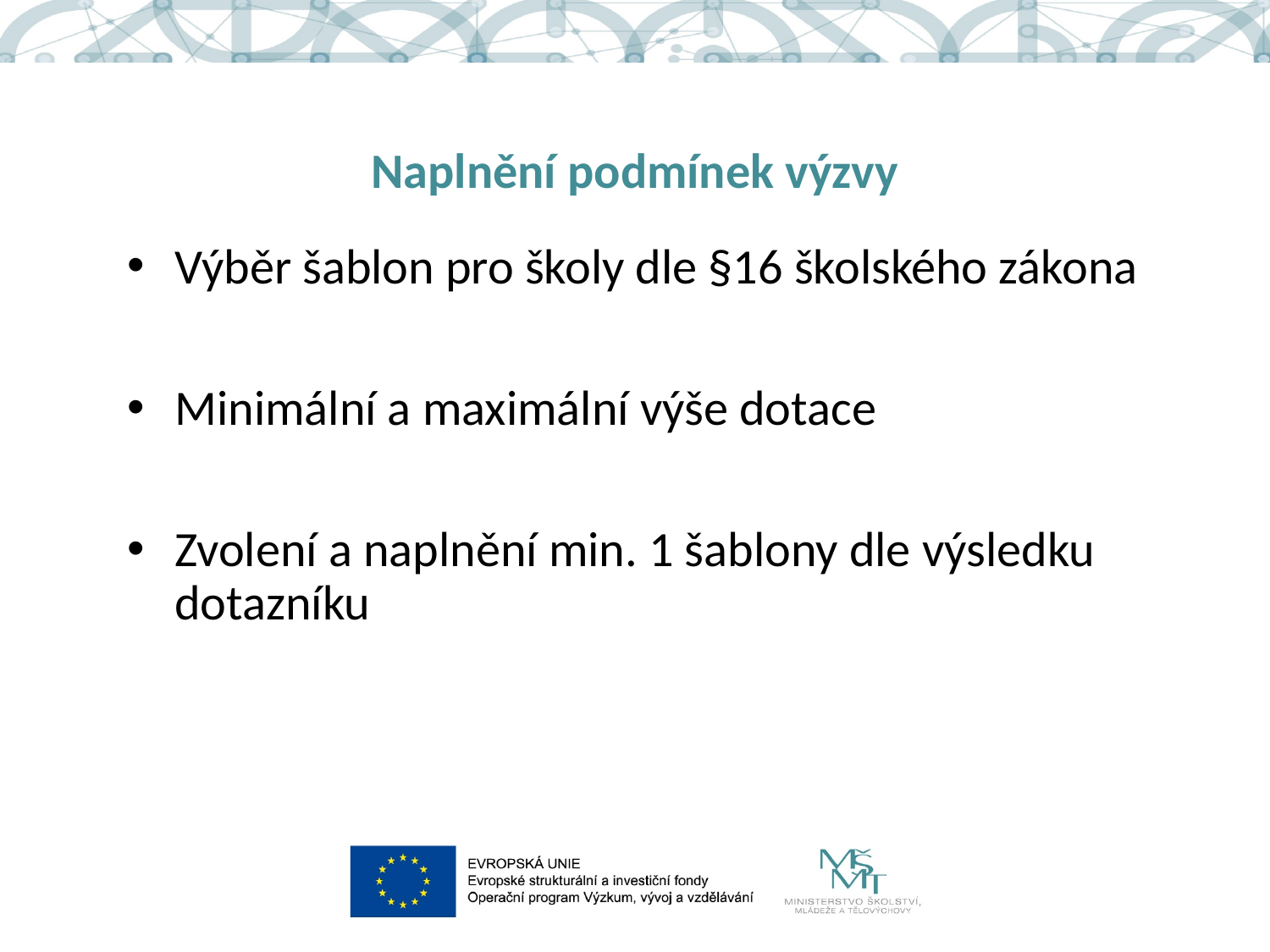

# Naplnění podmínek výzvy
Výběr šablon pro školy dle §16 školského zákona

Minimální a maximální výše dotace

Zvolení a naplnění min. 1 šablony dle výsledku dotazníku